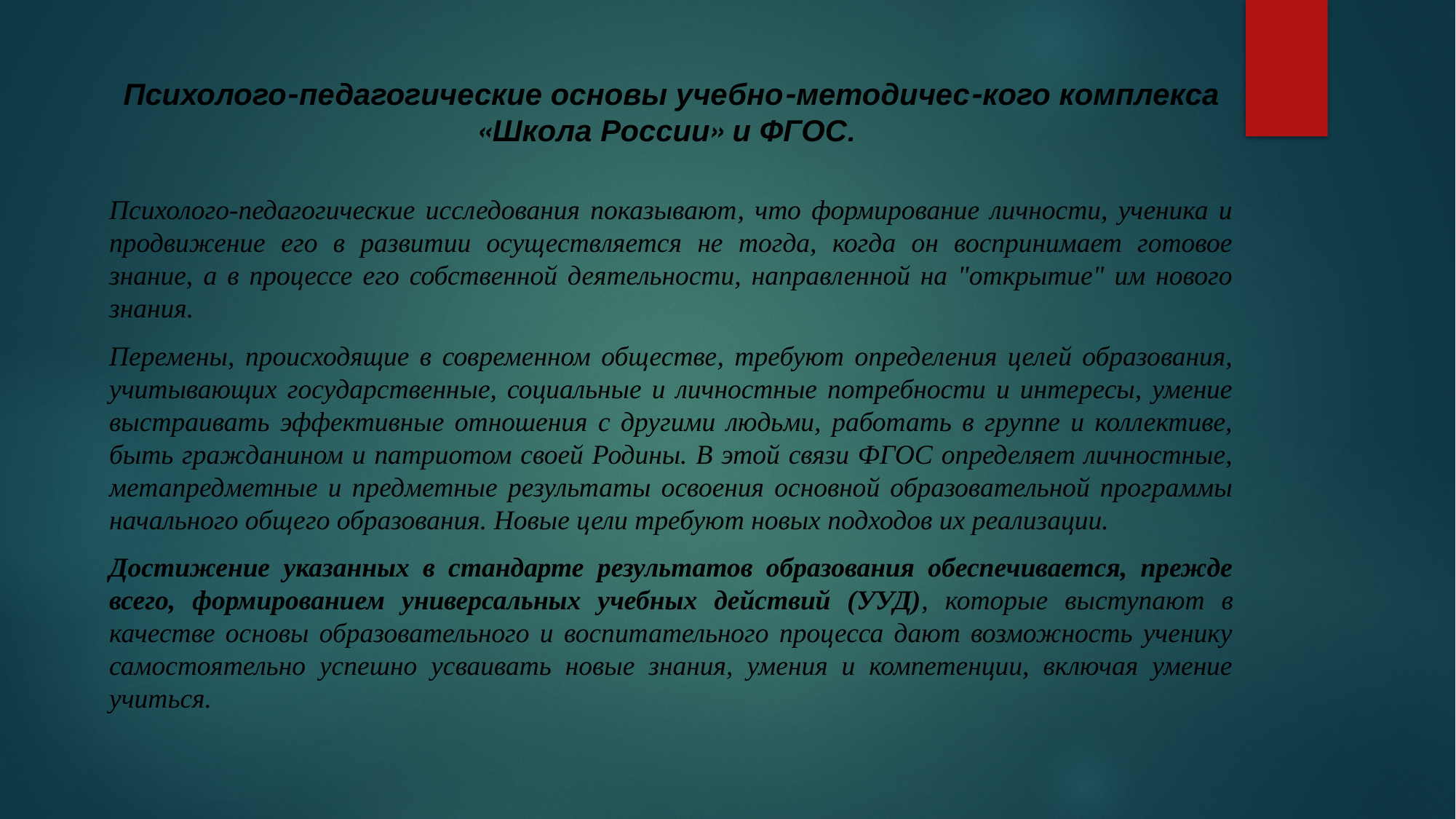

# Психолого-педагогические основы учебно-методичес-кого комплекса «Школа России» и ФГОС.
Психолого‐педагогические исследования показывают, что формирование личности, ученика и продвижение его в развитии осуществляется не тогда, когда он воспринимает готовое знание, а в процессе его собственной деятельности, направленной на "открытие" им нового знания.
Перемены, происходящие в современном обществе, требуют определения целей образования, учитывающих государственные, социальные и личностные потребности и интересы, умение выстраивать эффективные отношения с другими людьми, работать в группе и коллективе, быть гражданином и патриотом своей Родины. В этой связи ФГОС определяет личностные, метапредметные и предметные результаты освоения основной образовательной программы начального общего образования. Новые цели требуют новых подходов их реализации.
Достижение указанных в стандарте результатов образования обеспечивается, прежде всего, формированием универсальных учебных действий (УУД), которые выступают в качестве основы образовательного и воспитательного процесса дают возможность ученику самостоятельно успешно усваивать новые знания, умения и компетенции, включая умение учиться.